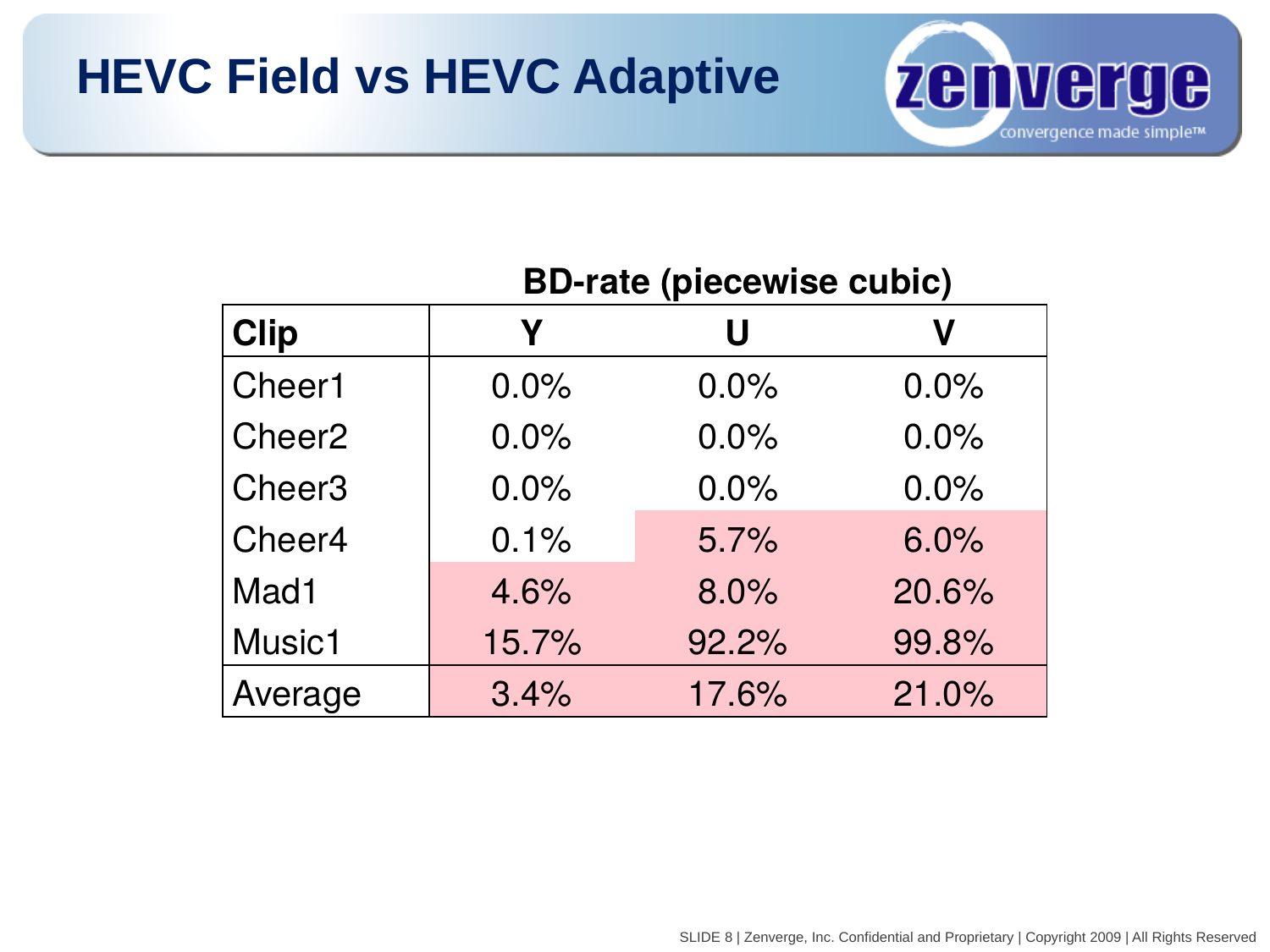

# HEVC Field vs HEVC Adaptive
|  | BD-rate (piecewise cubic) |  |  |
| --- | --- | --- | --- |
| Clip | Y | U | V |
| Cheer1 | 0.0% | 0.0% | 0.0% |
| Cheer2 | 0.0% | 0.0% | 0.0% |
| Cheer3 | 0.0% | 0.0% | 0.0% |
| Cheer4 | 0.1% | 5.7% | 6.0% |
| Mad1 | 4.6% | 8.0% | 20.6% |
| Music1 | 15.7% | 92.2% | 99.8% |
| Average | 3.4% | 17.6% | 21.0% |